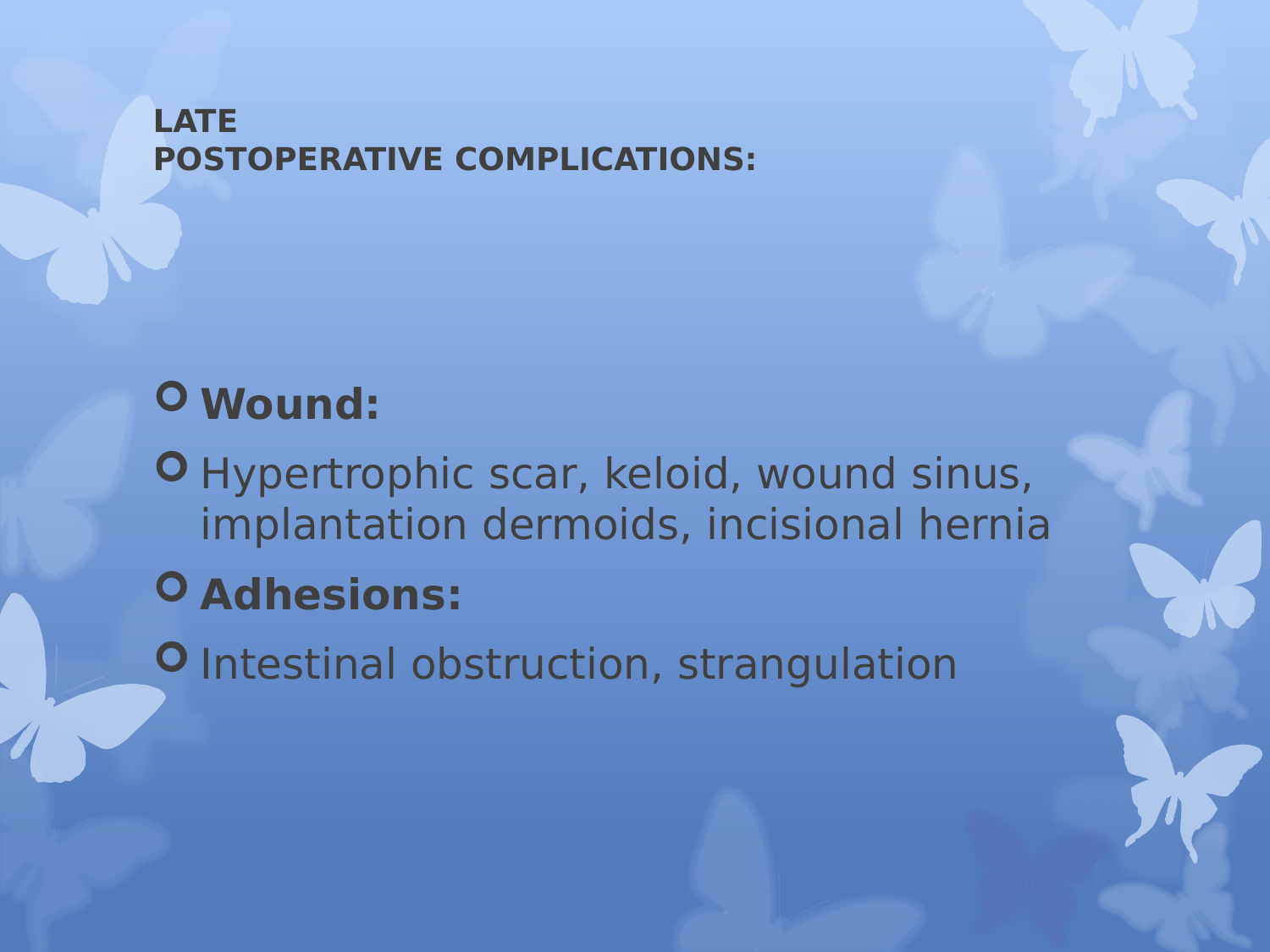

# LATE POSTOPERATIVE COMPLICATIONS:
Wound:
Hypertrophic scar, keloid, wound sinus, 	implantation dermoids, incisional hernia
Adhesions:
Intestinal obstruction, strangulation